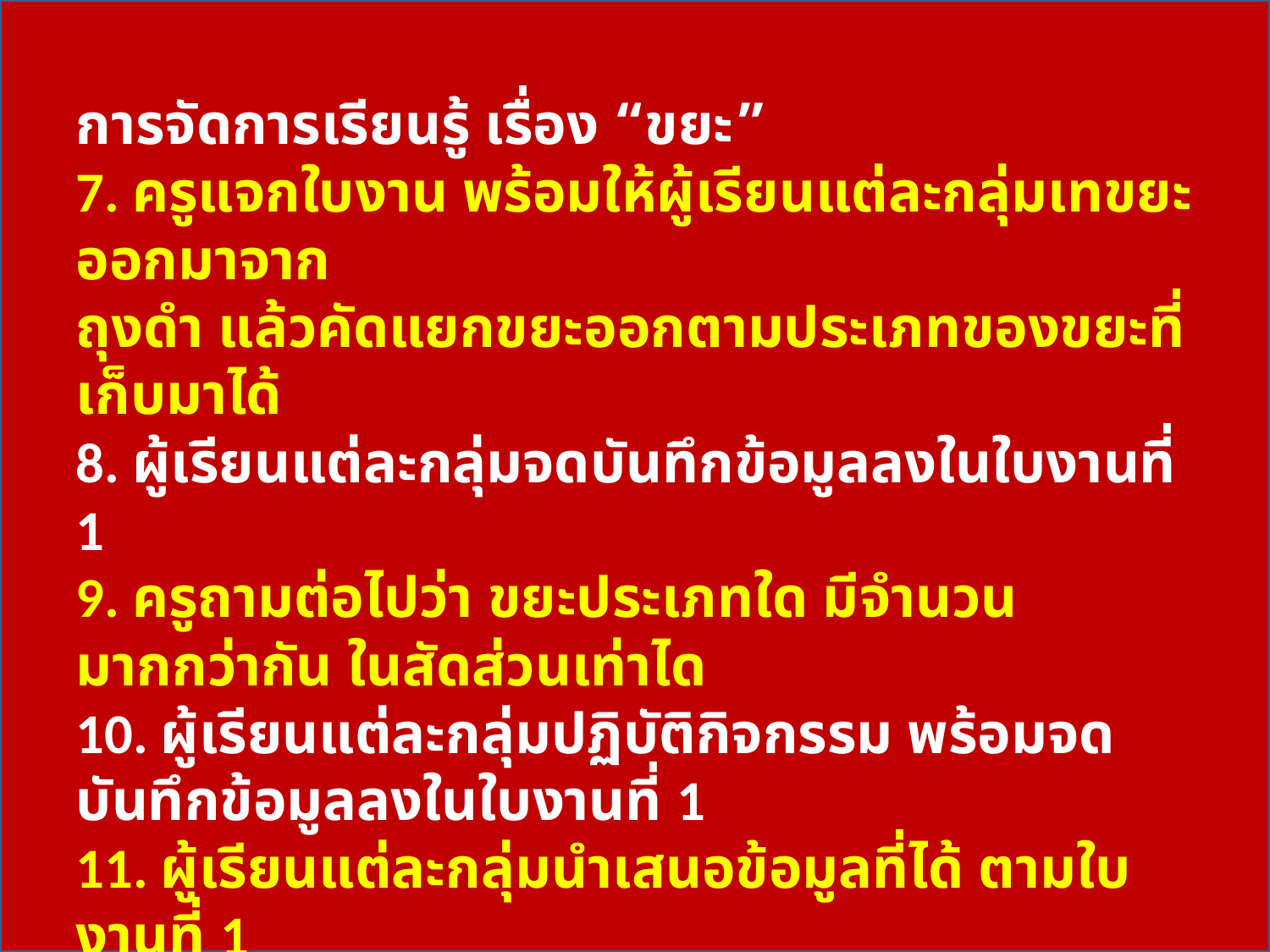

การจัดการเรียนรู้ เรื่อง “ขยะ”
7. ครูแจกใบงาน พร้อมให้ผู้เรียนแต่ละกลุ่มเทขยะออกมาจาก
ถุงดำ แล้วคัดแยกขยะออกตามประเภทของขยะที่เก็บมาได้
8. ผู้เรียนแต่ละกลุ่มจดบันทึกข้อมูลลงในใบงานที่ 1
9. ครูถามต่อไปว่า ขยะประเภทใด มีจำนวนมากกว่ากัน ในสัดส่วนเท่าได
10. ผู้เรียนแต่ละกลุ่มปฏิบัติกิจกรรม พร้อมจดบันทึกข้อมูลลงในใบงานที่ 1
11. ผู้เรียนแต่ละกลุ่มนำเสนอข้อมูลที่ได้ ตามใบงานที่ 1
12. ครูแจกใบงานที่ 2 พร้อมถามว่า “ถ้ารวมขยะทั้งหมดแล้ว ขยะประเภทใด มีจำนวนมากกว่ากัน ในสัดส่วนเท่าได ”